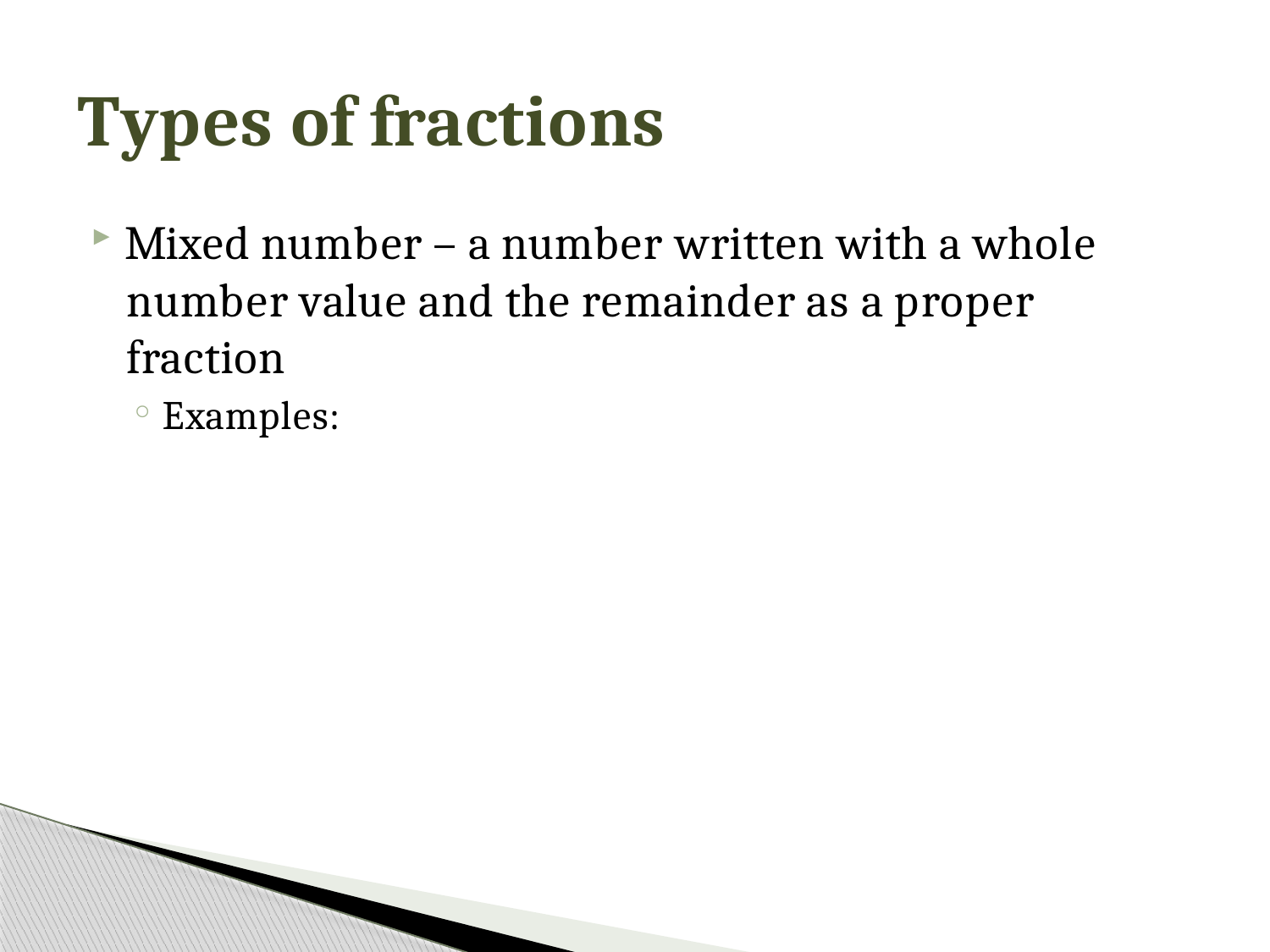

# Types of fractions
Mixed number – a number written with a whole number value and the remainder as a proper fraction
Examples: